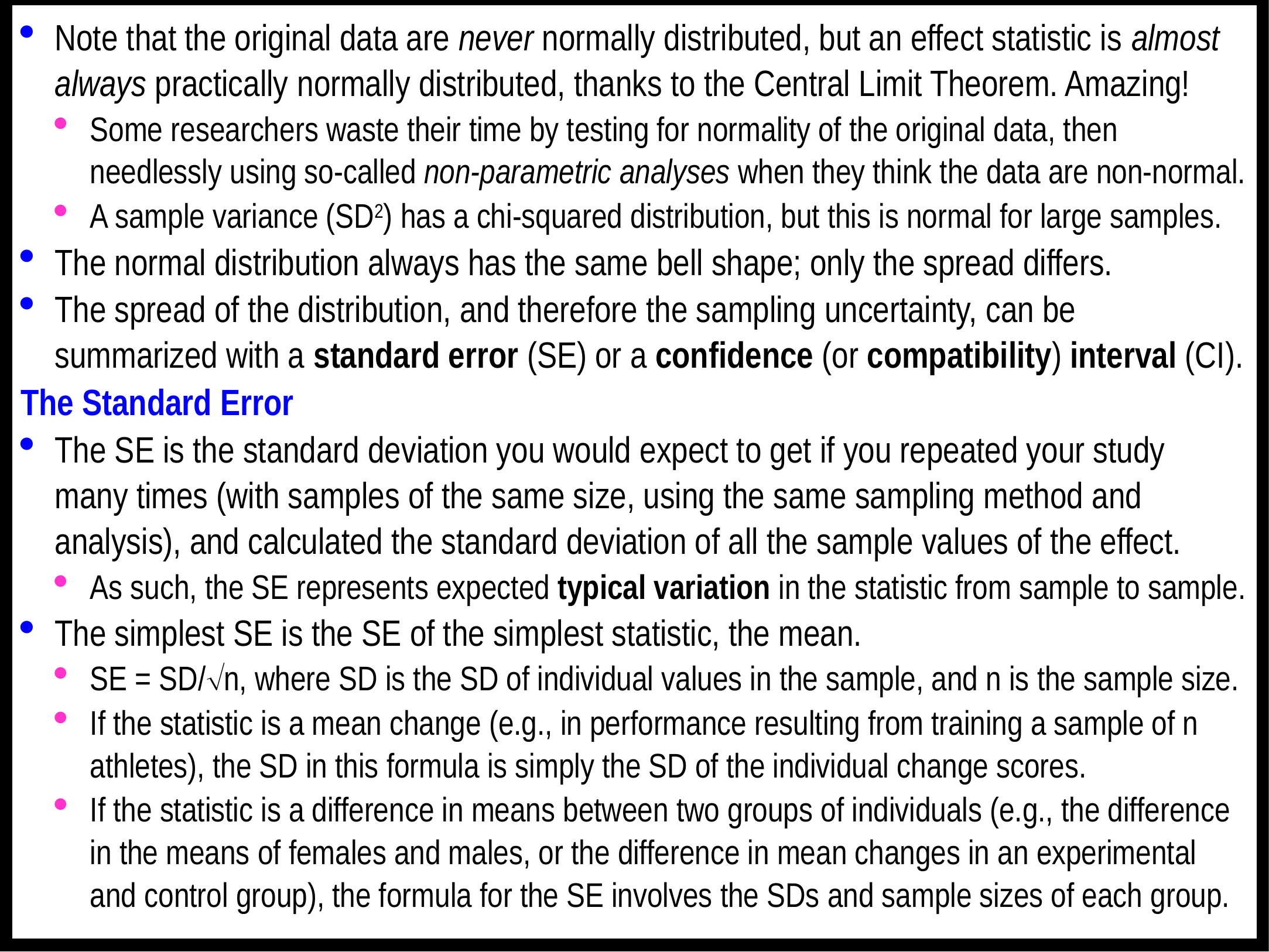

Note that the original data are never normally distributed, but an effect statistic is almost always practically normally distributed, thanks to the Central Limit Theorem. Amazing!
Some researchers waste their time by testing for normality of the original data, then needlessly using so-called non-parametric analyses when they think the data are non-normal.
A sample variance (SD2) has a chi-squared distribution, but this is normal for large samples.
The normal distribution always has the same bell shape; only the spread differs.
The spread of the distribution, and therefore the sampling uncertainty, can be summarized with a standard error (SE) or a confidence (or compatibility) interval (CI).
The Standard Error
The SE is the standard deviation you would expect to get if you repeated your study many times (with samples of the same size, using the same sampling method and analysis), and calculated the standard deviation of all the sample values of the effect.
As such, the SE represents expected typical variation in the statistic from sample to sample.
The simplest SE is the SE of the simplest statistic, the mean.
SE = SD/√n, where SD is the SD of individual values in the sample, and n is the sample size.
If the statistic is a mean change (e.g., in performance resulting from training a sample of n athletes), the SD in this formula is simply the SD of the individual change scores.
If the statistic is a difference in means between two groups of individuals (e.g., the difference in the means of females and males, or the difference in mean changes in an experimental and control group), the formula for the SE involves the SDs and sample sizes of each group.